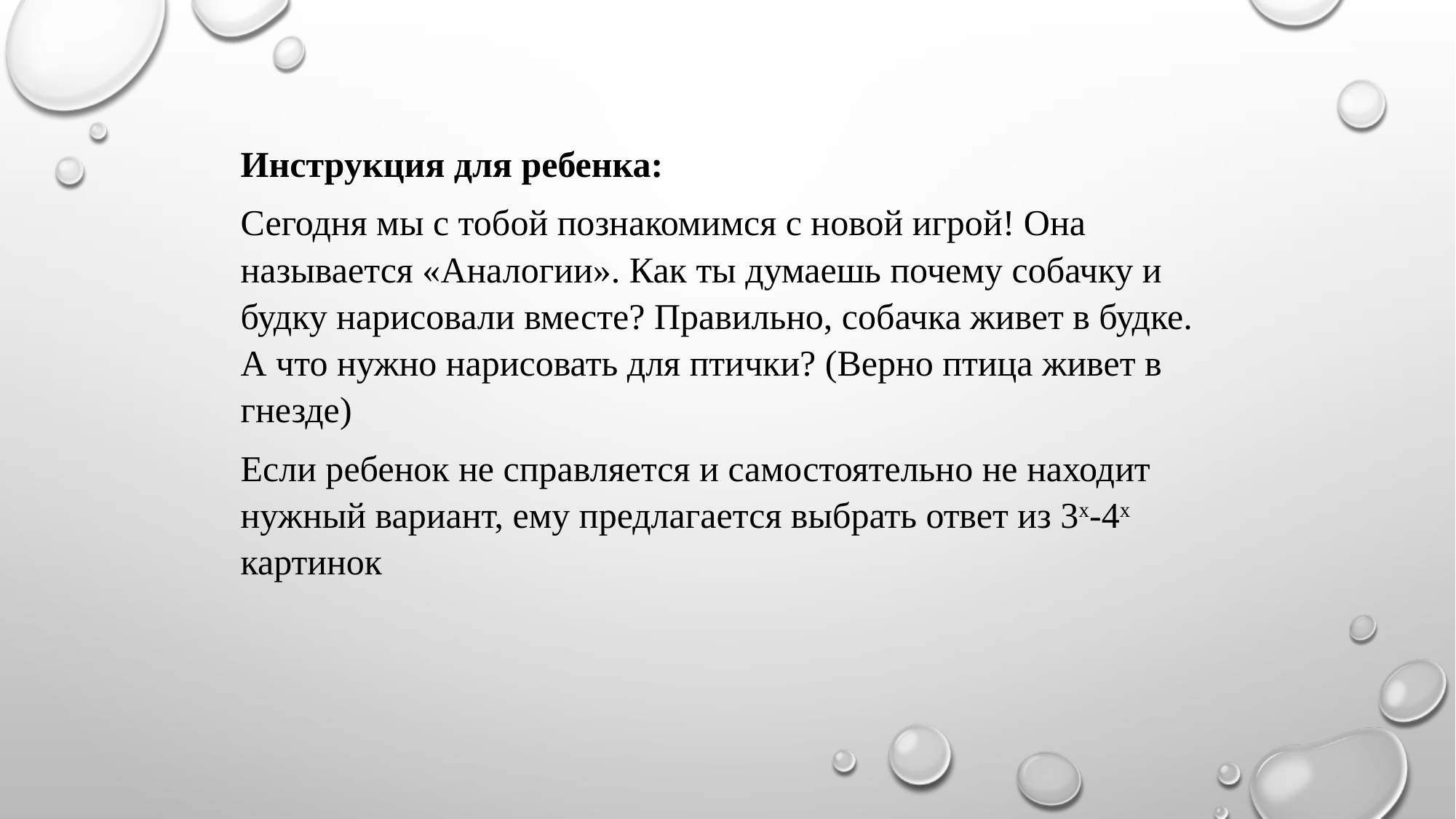

Инструкция для ребенка:
Сегодня мы с тобой познакомимся с новой игрой! Она называется «Аналогии». Как ты думаешь почему собачку и будку нарисовали вместе? Правильно, собачка живет в будке. А что нужно нарисовать для птички? (Верно птица живет в гнезде)
Если ребенок не справляется и самостоятельно не находит нужный вариант, ему предлагается выбрать ответ из 3х-4х картинок